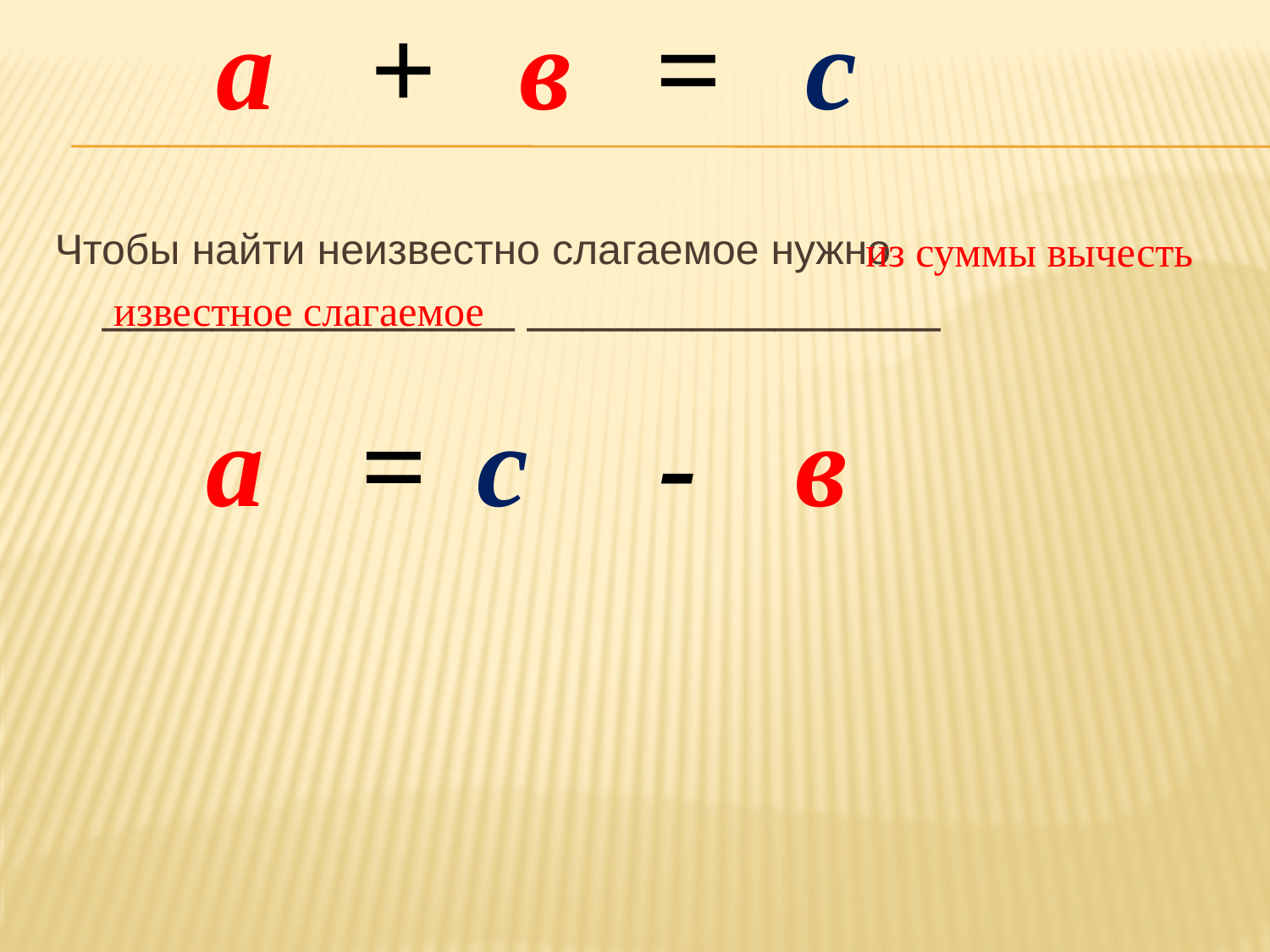

| а | + | в | = | с |
| --- | --- | --- | --- | --- |
Чтобы найти неизвестно слагаемое нужно _______________ _______________
из суммы вычесть
известное слагаемое
| а | = | с | - | в |
| --- | --- | --- | --- | --- |